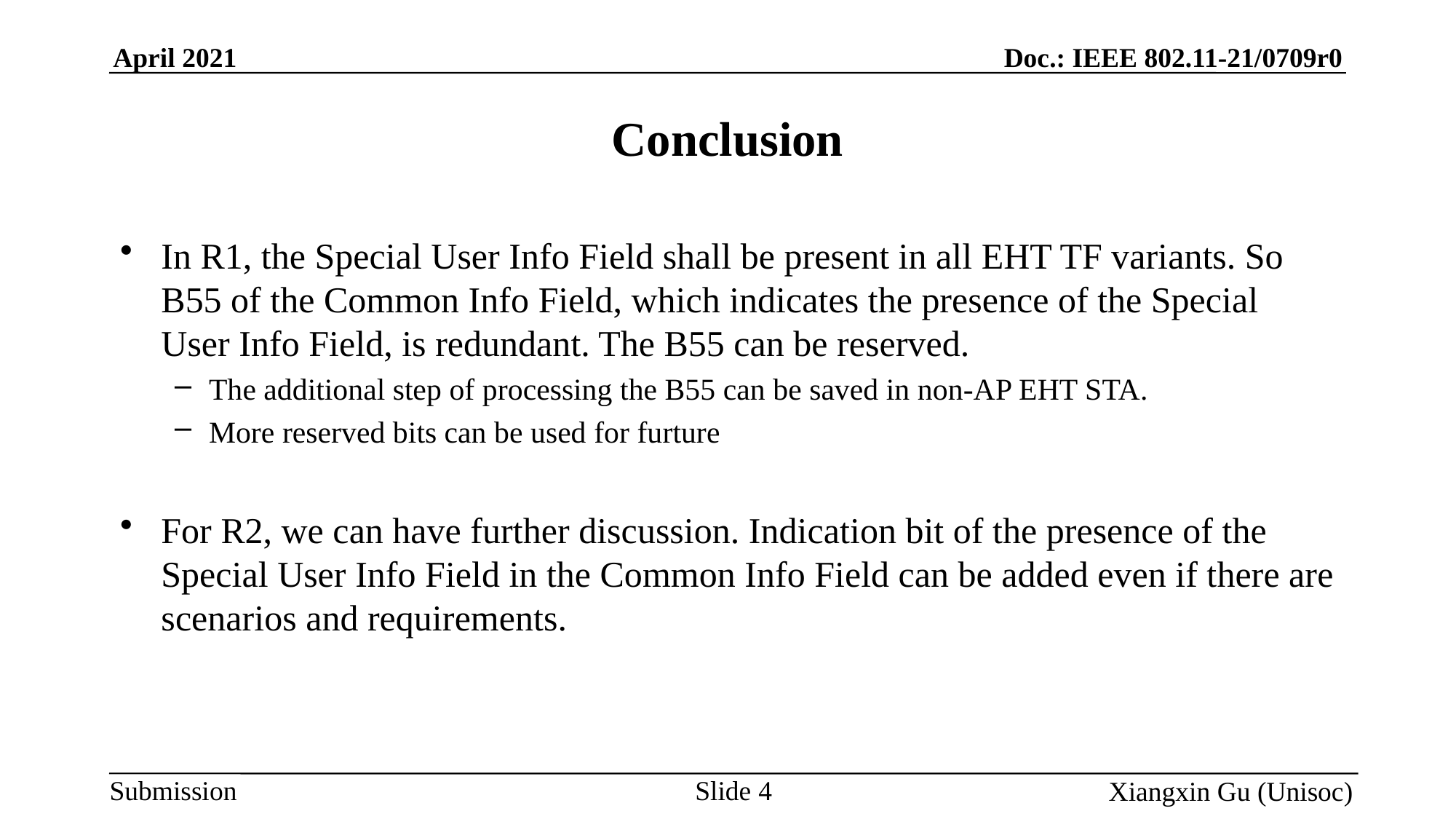

# Conclusion
In R1, the Special User Info Field shall be present in all EHT TF variants. So B55 of the Common Info Field, which indicates the presence of the Special User Info Field, is redundant. The B55 can be reserved.
The additional step of processing the B55 can be saved in non-AP EHT STA.
More reserved bits can be used for furture

For R2, we can have further discussion. Indication bit of the presence of the Special User Info Field in the Common Info Field can be added even if there are scenarios and requirements.

Slide 4
Xiangxin Gu (Unisoc)